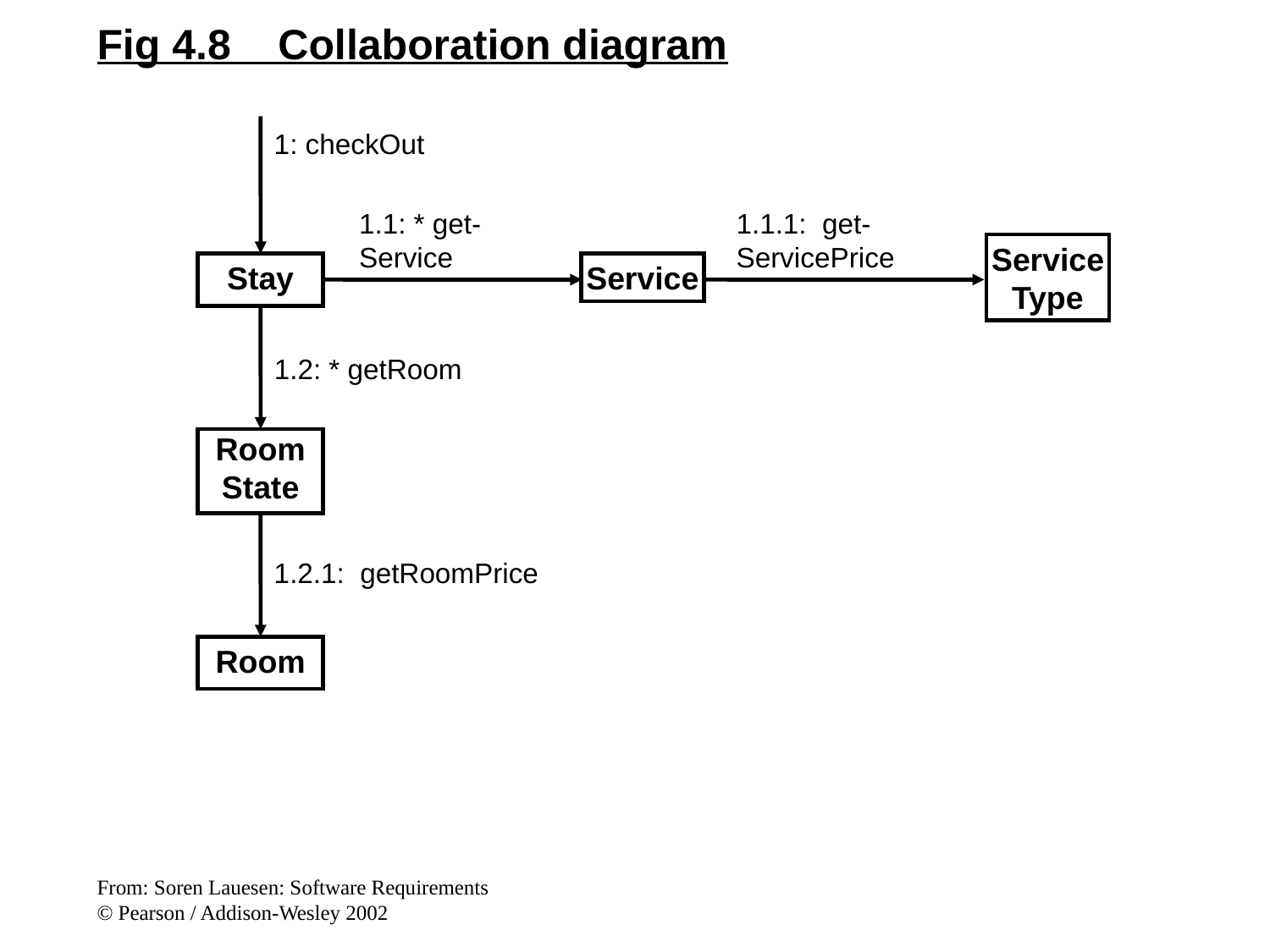

Fig 4.8    Collaboration diagram

1: checkOut
1.1: * get-
Service
1.1.1:  get-
ServicePrice
Service
Type
Stay
Service

1.2: * getRoom
Room
State

1.2.1:  getRoomPrice
Room
From: Soren Lauesen: Software Requirements
© Pearson / Addison-Wesley 2002